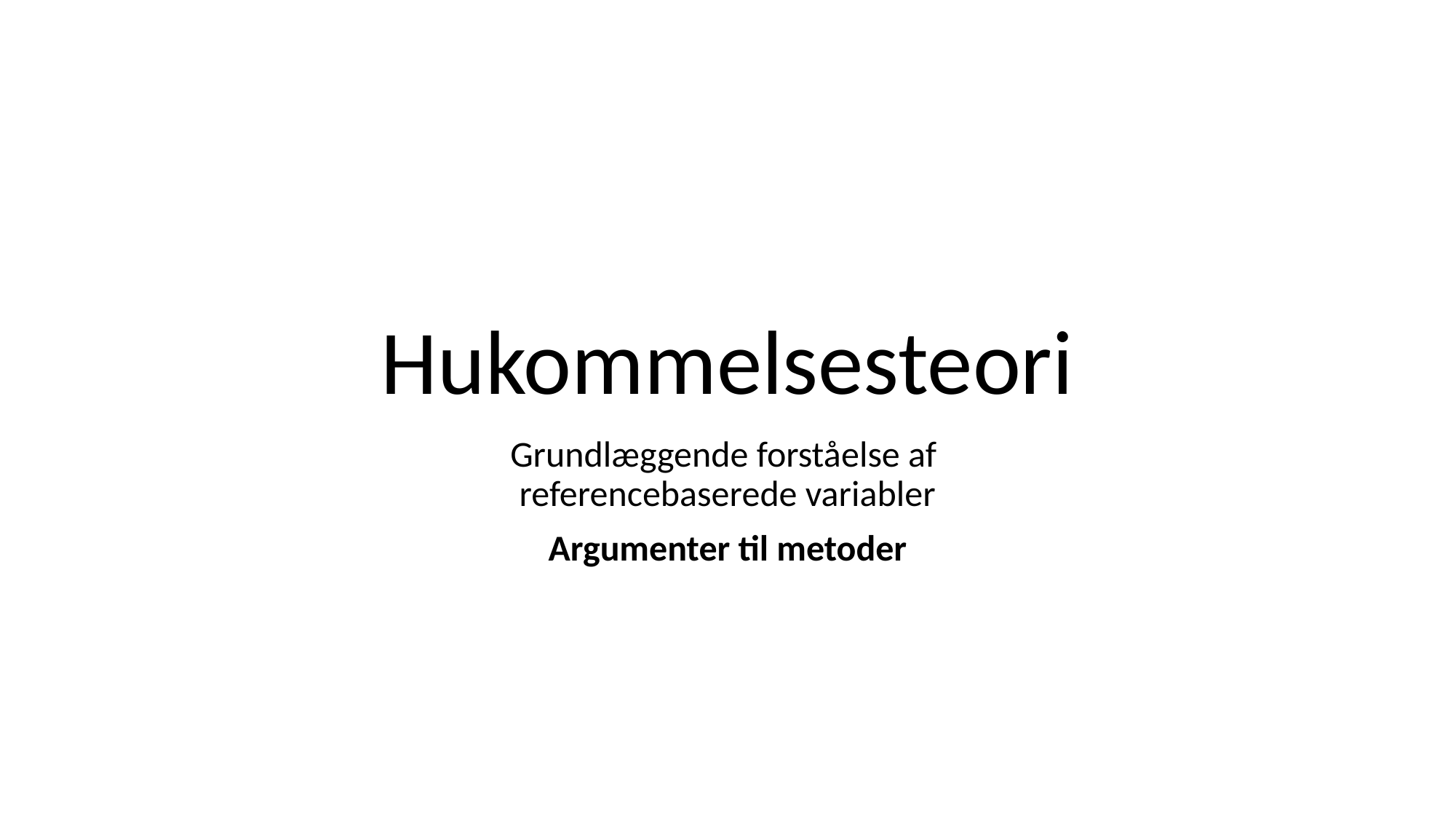

# Hukommelsesteori
Grundlæggende forståelse af
referencebaserede variabler
Argumenter til metoder